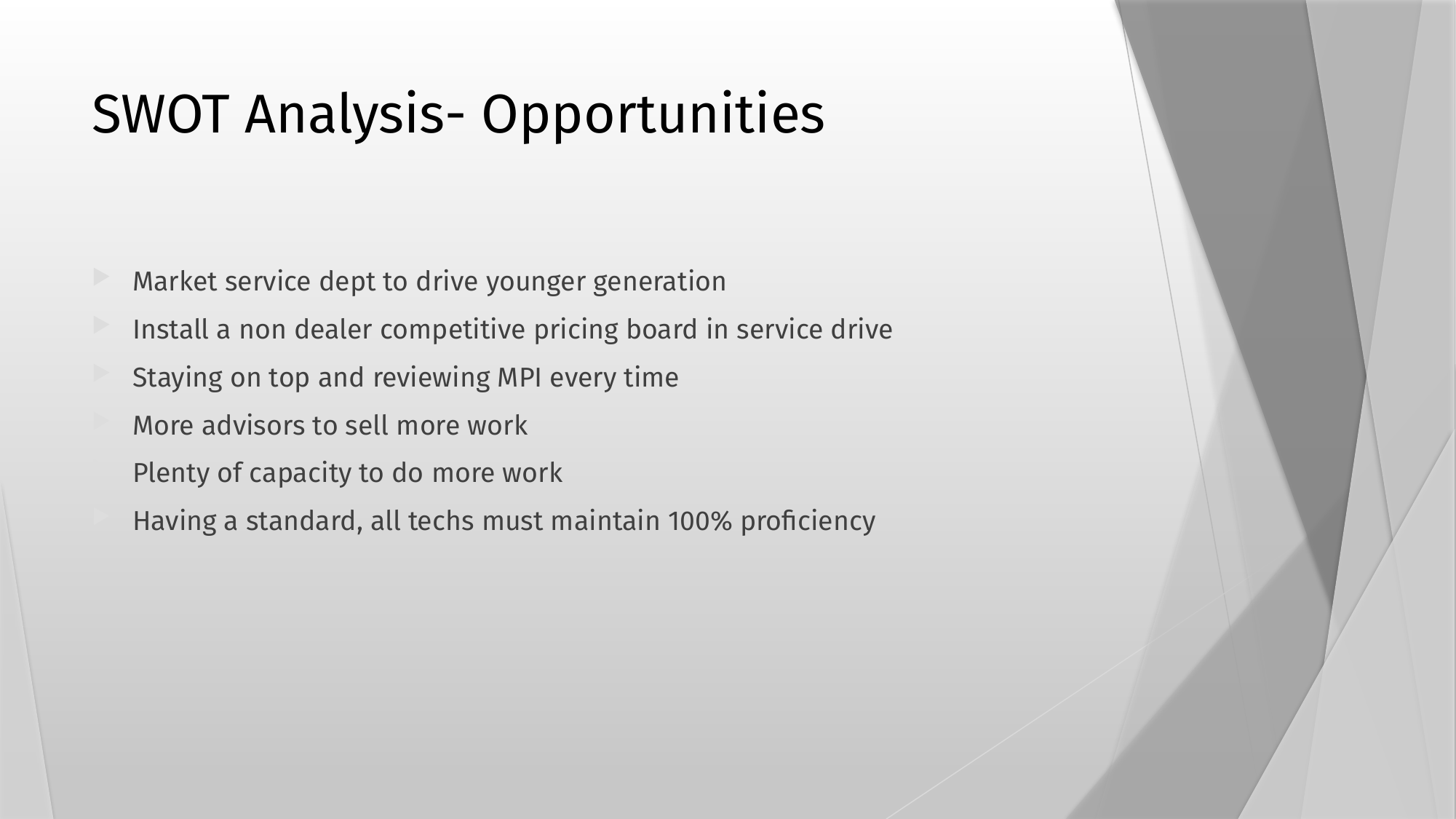

# SWOT Analysis- Opportunities
Market service dept to drive younger generation
Install a non dealer competitive pricing board in service drive
Staying on top and reviewing MPI every time
More advisors to sell more work
Plenty of capacity to do more work
Having a standard, all techs must maintain 100% proficiency